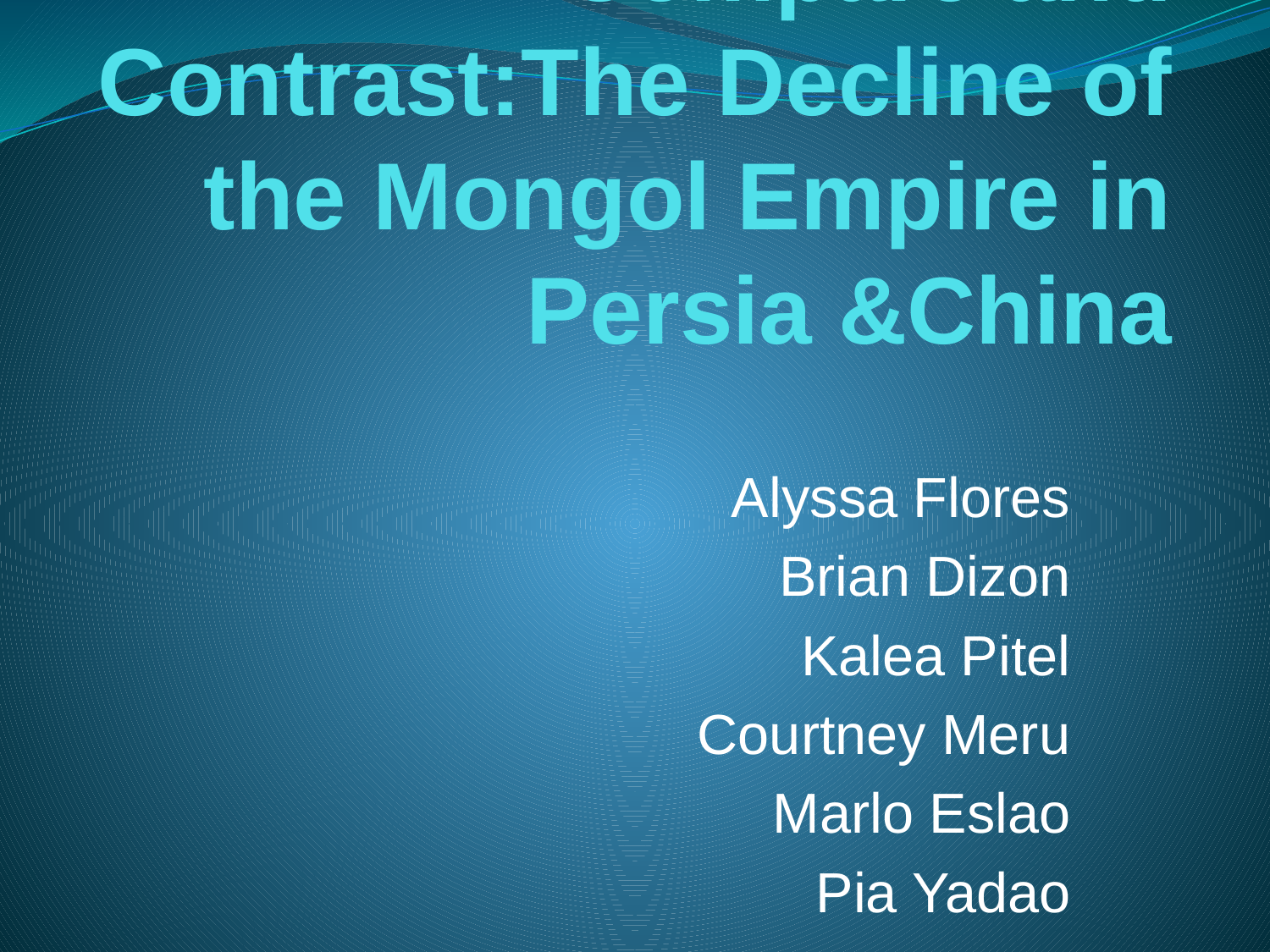

# Compare and Contrast:The Decline of the Mongol Empire in Persia &China
Alyssa Flores
Brian Dizon
Kalea Pitel
Courtney Meru
Marlo Eslao
Pia Yadao